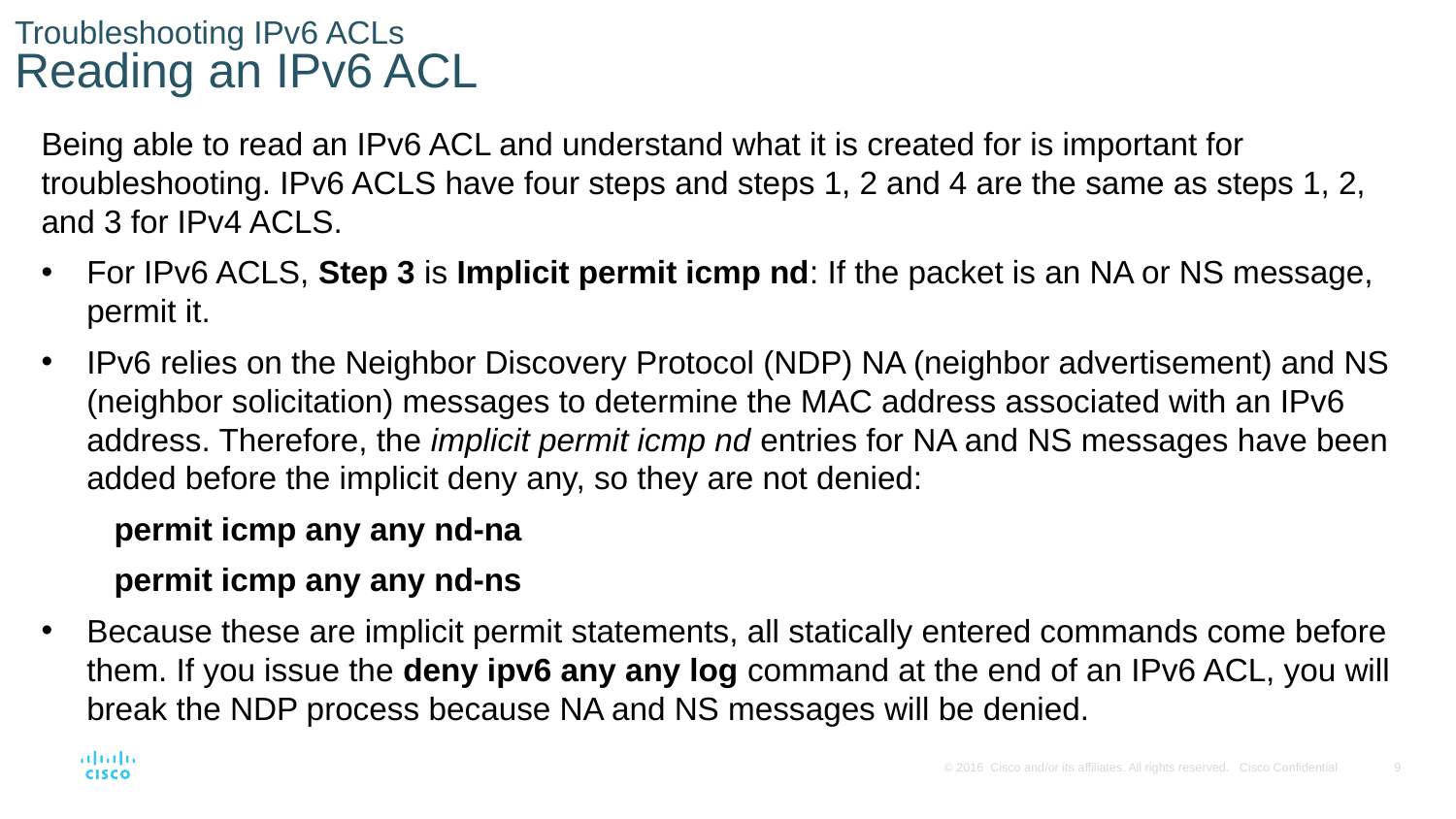

# Troubleshooting IPv6 ACLs Reading an IPv6 ACL
Being able to read an IPv6 ACL and understand what it is created for is important for troubleshooting. IPv6 ACLS have four steps and steps 1, 2 and 4 are the same as steps 1, 2, and 3 for IPv4 ACLS.
For IPv6 ACLS, Step 3 is Implicit permit icmp nd: If the packet is an NA or NS message, permit it.
IPv6 relies on the Neighbor Discovery Protocol (NDP) NA (neighbor advertisement) and NS (neighbor solicitation) messages to determine the MAC address associated with an IPv6 address. Therefore, the implicit permit icmp nd entries for NA and NS messages have been added before the implicit deny any, so they are not denied:
permit icmp any any nd-na
permit icmp any any nd-ns
Because these are implicit permit statements, all statically entered commands come before them. If you issue the deny ipv6 any any log command at the end of an IPv6 ACL, you will break the NDP process because NA and NS messages will be denied.